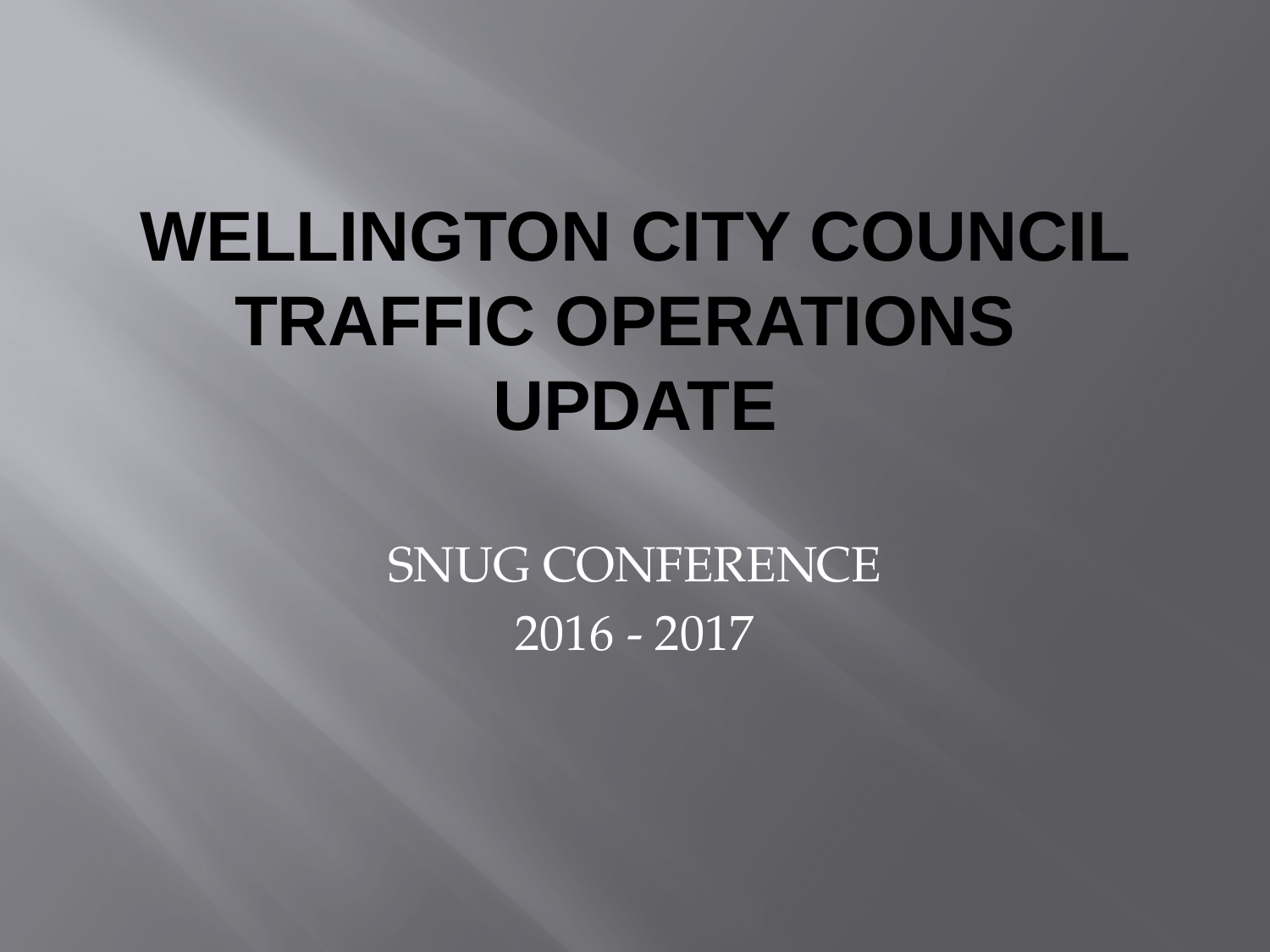

# Wellington City Council traffic operations Update
SNUG CONFERENCE
2016 - 2017